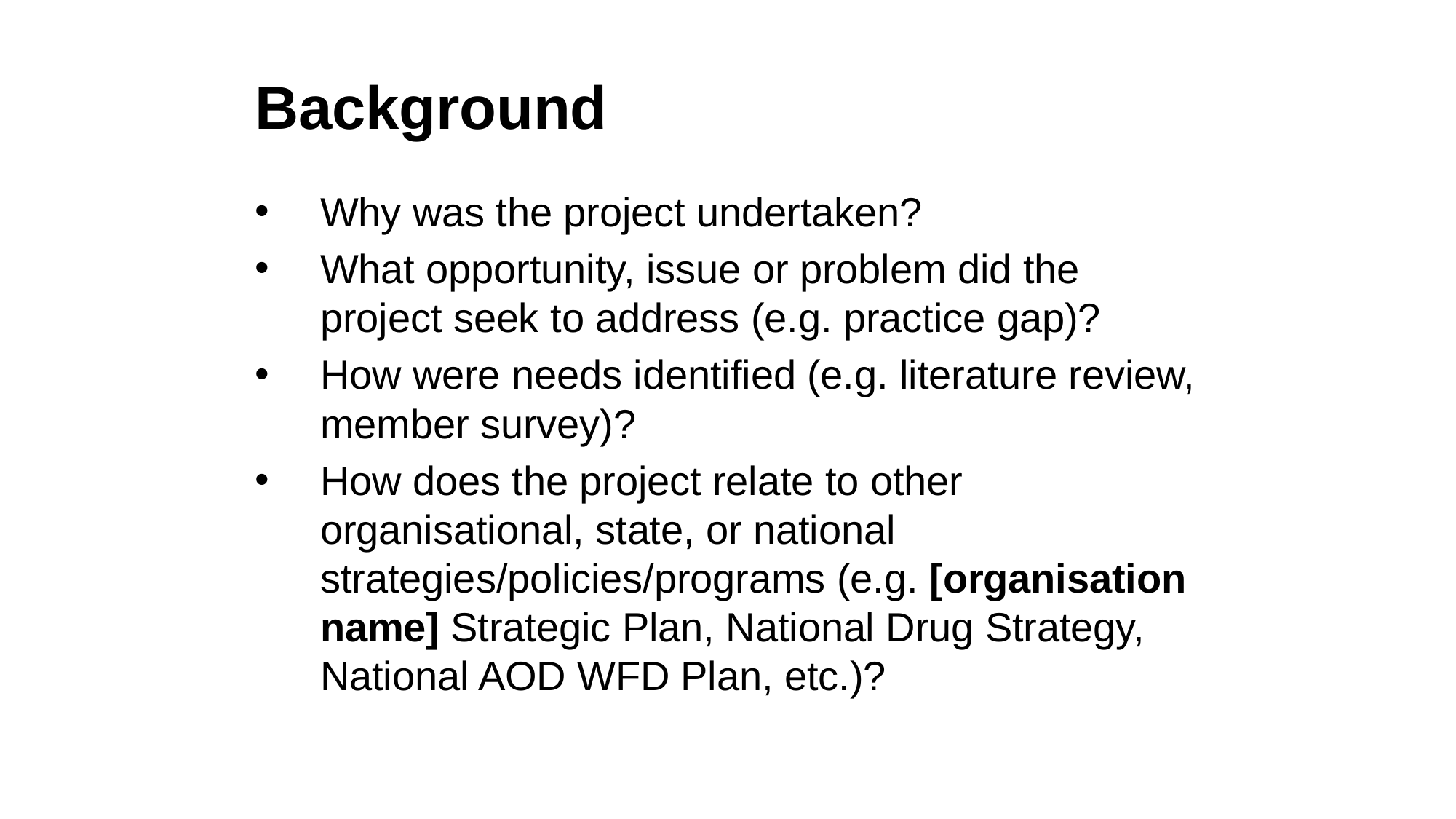

Background
Why was the project undertaken?
What opportunity, issue or problem did the project seek to address (e.g. practice gap)?
How were needs identified (e.g. literature review, member survey)?
How does the project relate to other organisational, state, or national strategies/policies/programs (e.g. [organisation name] Strategic Plan, National Drug Strategy, National AOD WFD Plan, etc.)?